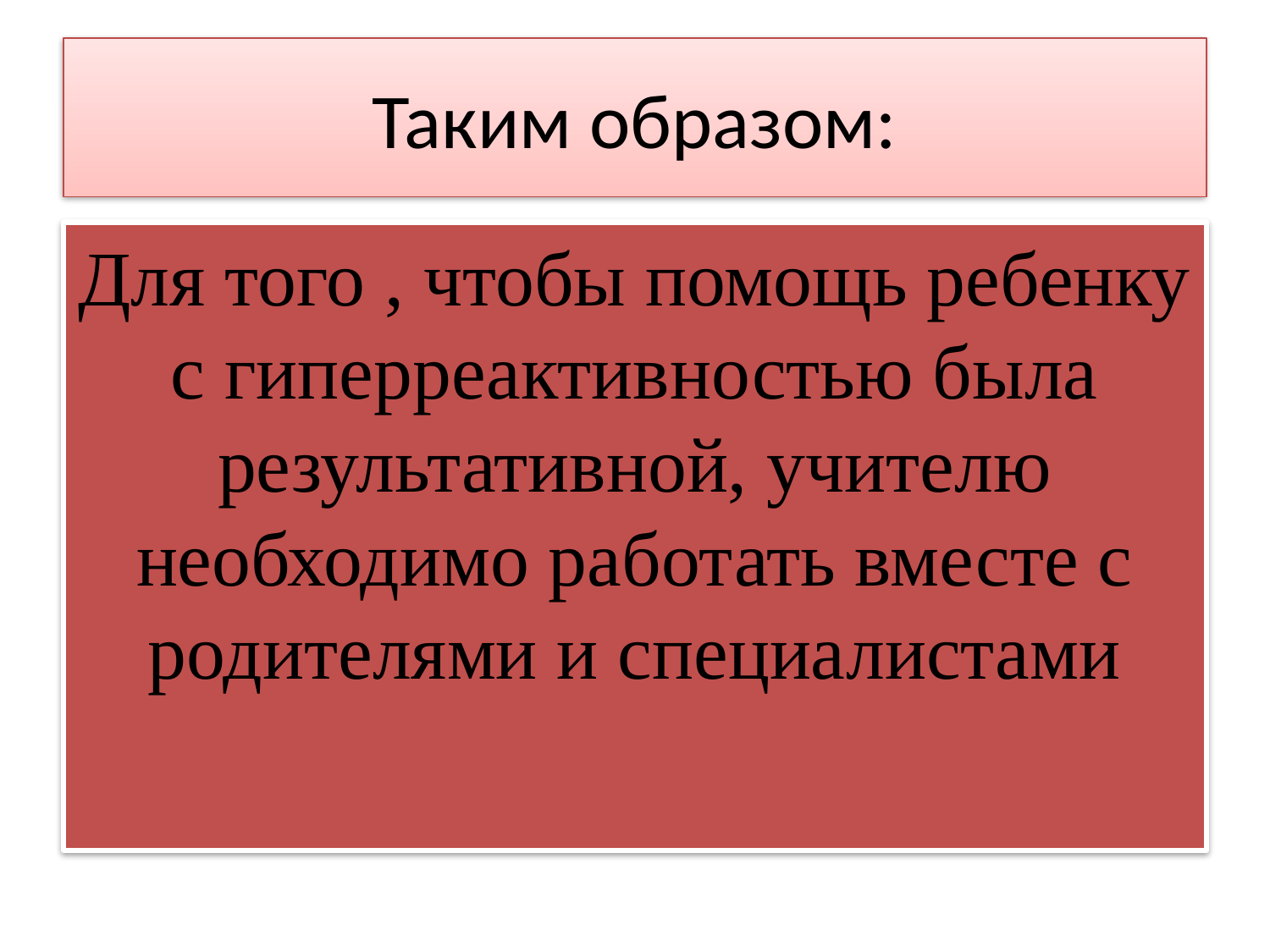

# Таким образом:
Для того , чтобы помощь ребенку с гиперреактивностью была результативной, учителю необходимо работать вместе с родителями и специалистами